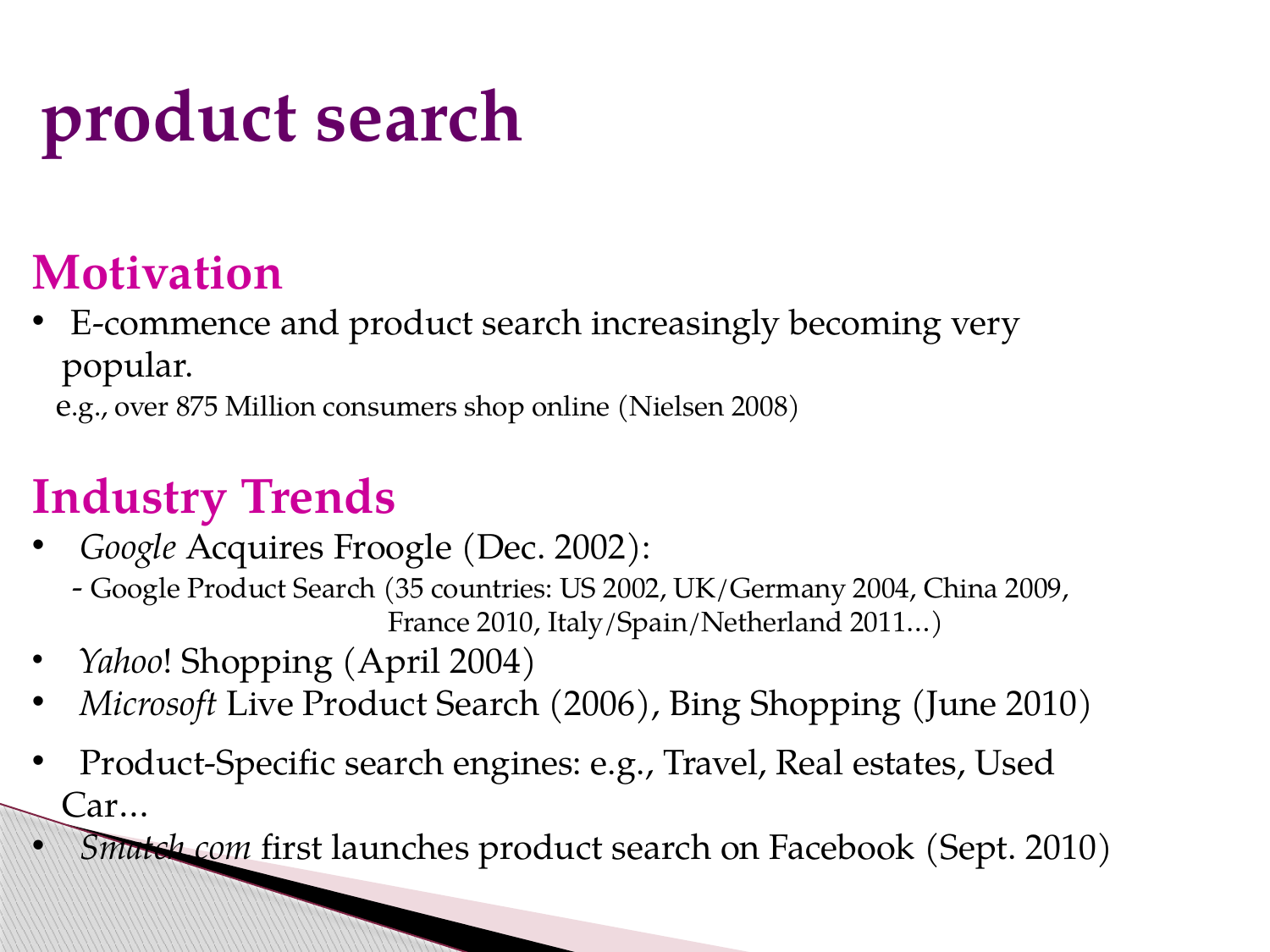

# product search
Motivation
 E-commence and product search increasingly becoming very popular.
   e.g., over 875 Million consumers shop online (Nielsen 2008)

Industry Trends
  Google Acquires Froogle (Dec. 2002):
     - Google Product Search (35 countries: US 2002, UK/Germany 2004, China 2009,
                                                   France 2010, Italy/Spain/Netherland 2011…)
  Yahoo! Shopping (April 2004)
  Microsoft Live Product Search (2006), Bing Shopping (June 2010)

  Product-Specific search engines: e.g., Travel, Real estates, Used Car…
  Smatch.com first launches product search on Facebook (Sept. 2010)